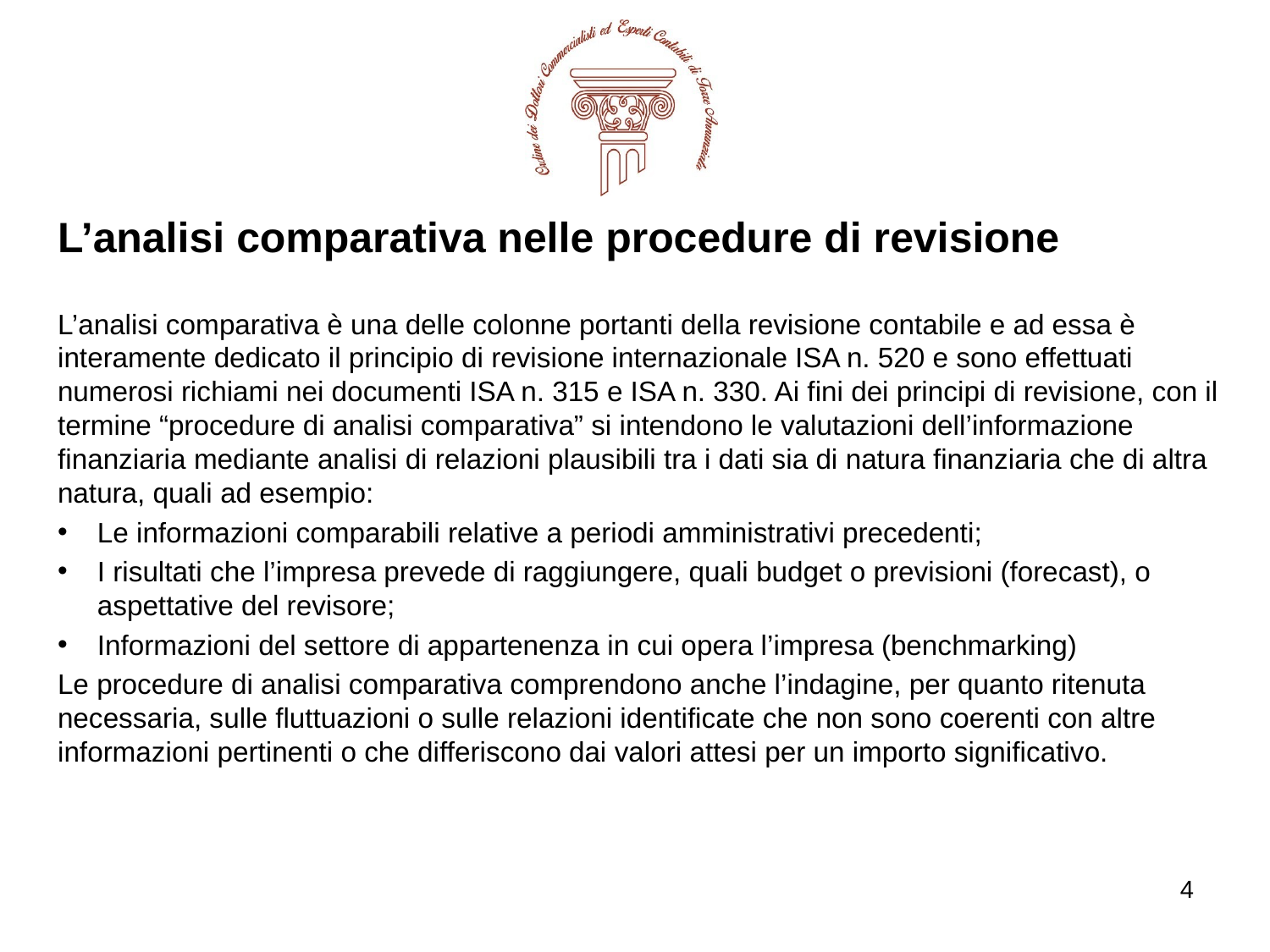

L’analisi comparativa nelle procedure di revisione

L’analisi comparativa è una delle colonne portanti della revisione contabile e ad essa è interamente dedicato il principio di revisione internazionale ISA n. 520 e sono effettuati numerosi richiami nei documenti ISA n. 315 e ISA n. 330. Ai fini dei principi di revisione, con il termine “procedure di analisi comparativa” si intendono le valutazioni dell’informazione finanziaria mediante analisi di relazioni plausibili tra i dati sia di natura finanziaria che di altra natura, quali ad esempio:
Le informazioni comparabili relative a periodi amministrativi precedenti;
I risultati che l’impresa prevede di raggiungere, quali budget o previsioni (forecast), o aspettative del revisore;
Informazioni del settore di appartenenza in cui opera l’impresa (benchmarking)
Le procedure di analisi comparativa comprendono anche l’indagine, per quanto ritenuta necessaria, sulle fluttuazioni o sulle relazioni identificate che non sono coerenti con altre informazioni pertinenti o che differiscono dai valori attesi per un importo significativo.

4